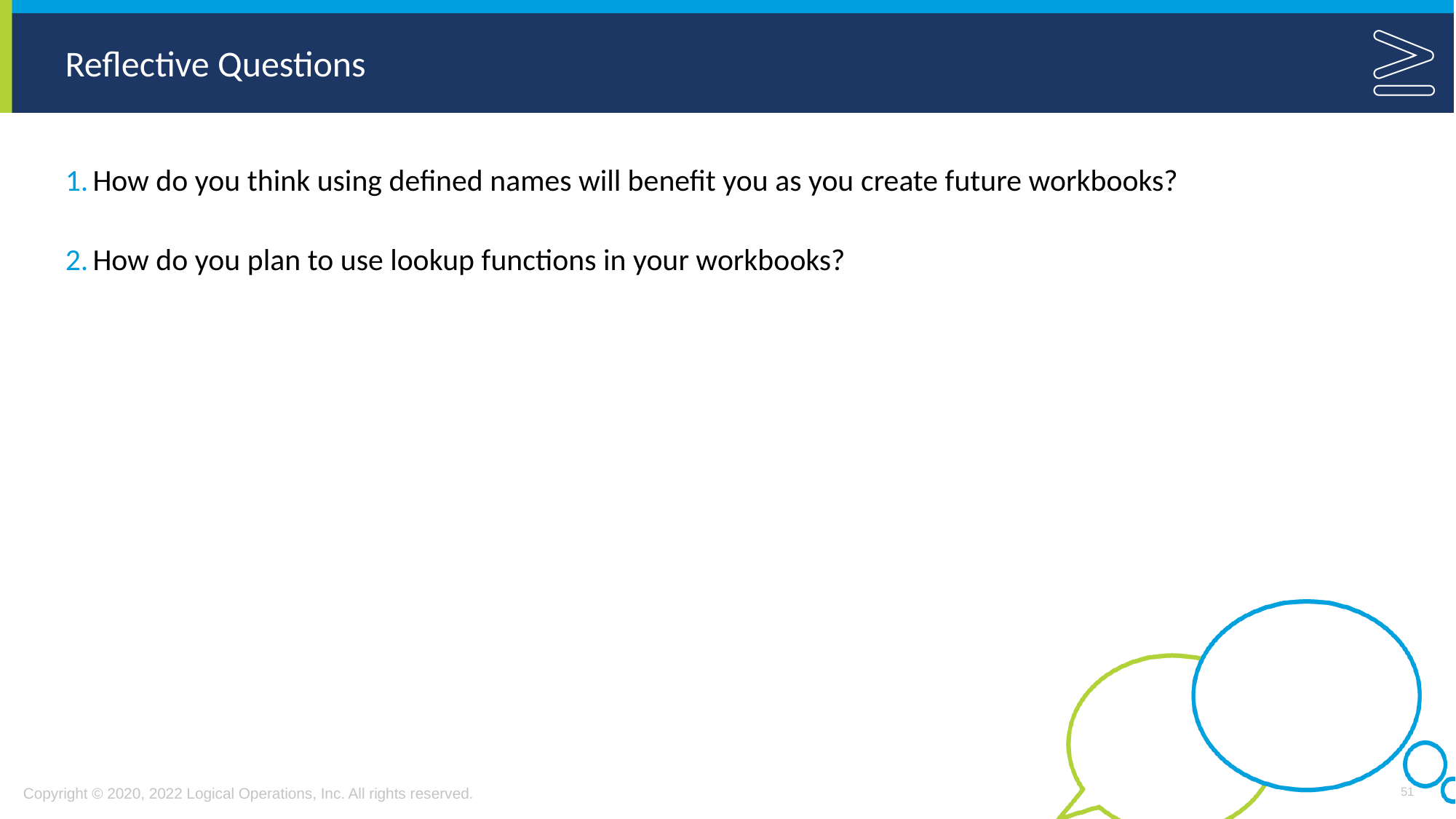

How do you think using defined names will benefit you as you create future workbooks?
How do you plan to use lookup functions in your workbooks?
51